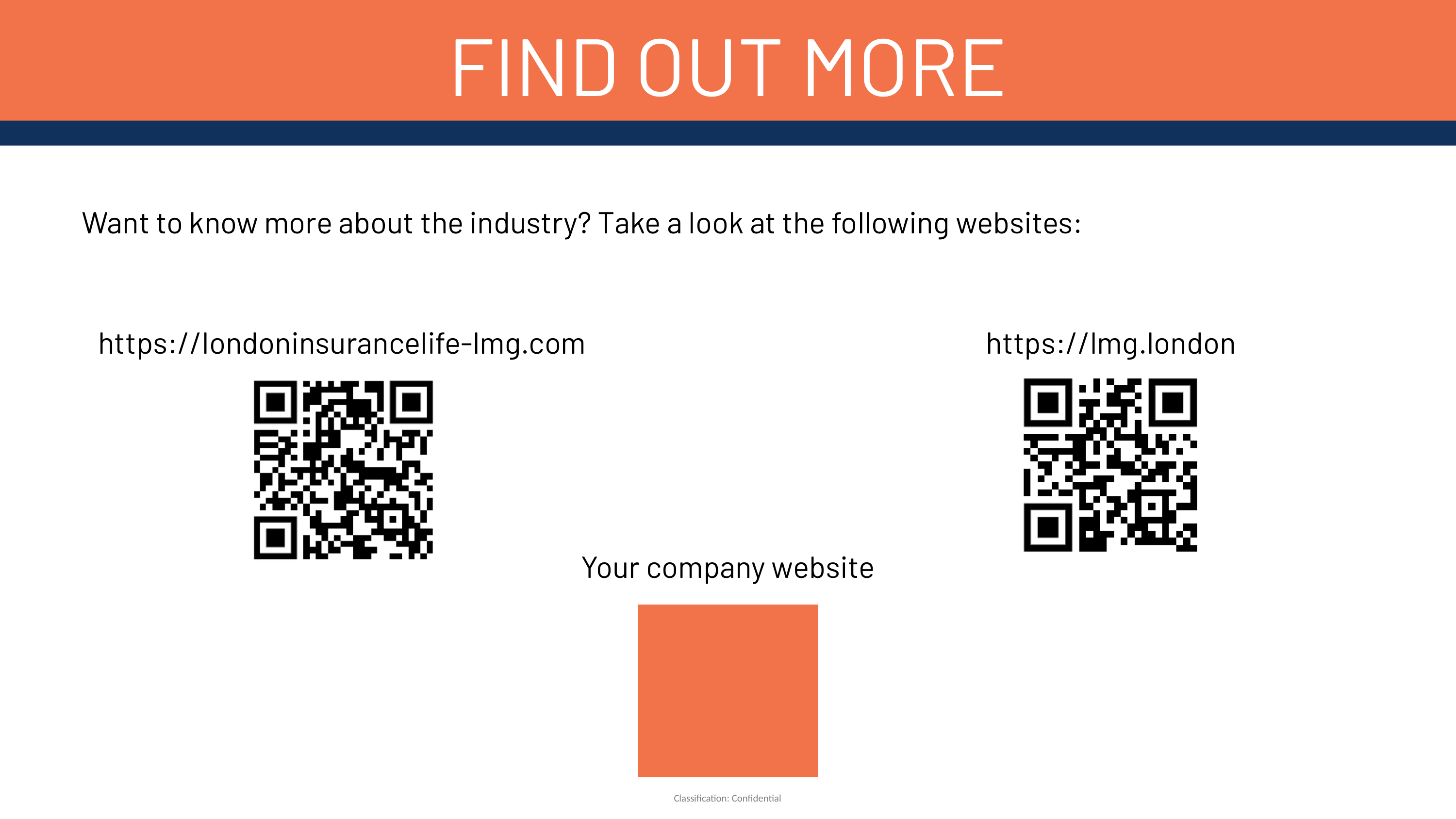

FIND OUT MORE
Want to know more about the industry? Take a look at the following websites:

https://londoninsurancelife-lmg.com

https://lmg.london

Your company website